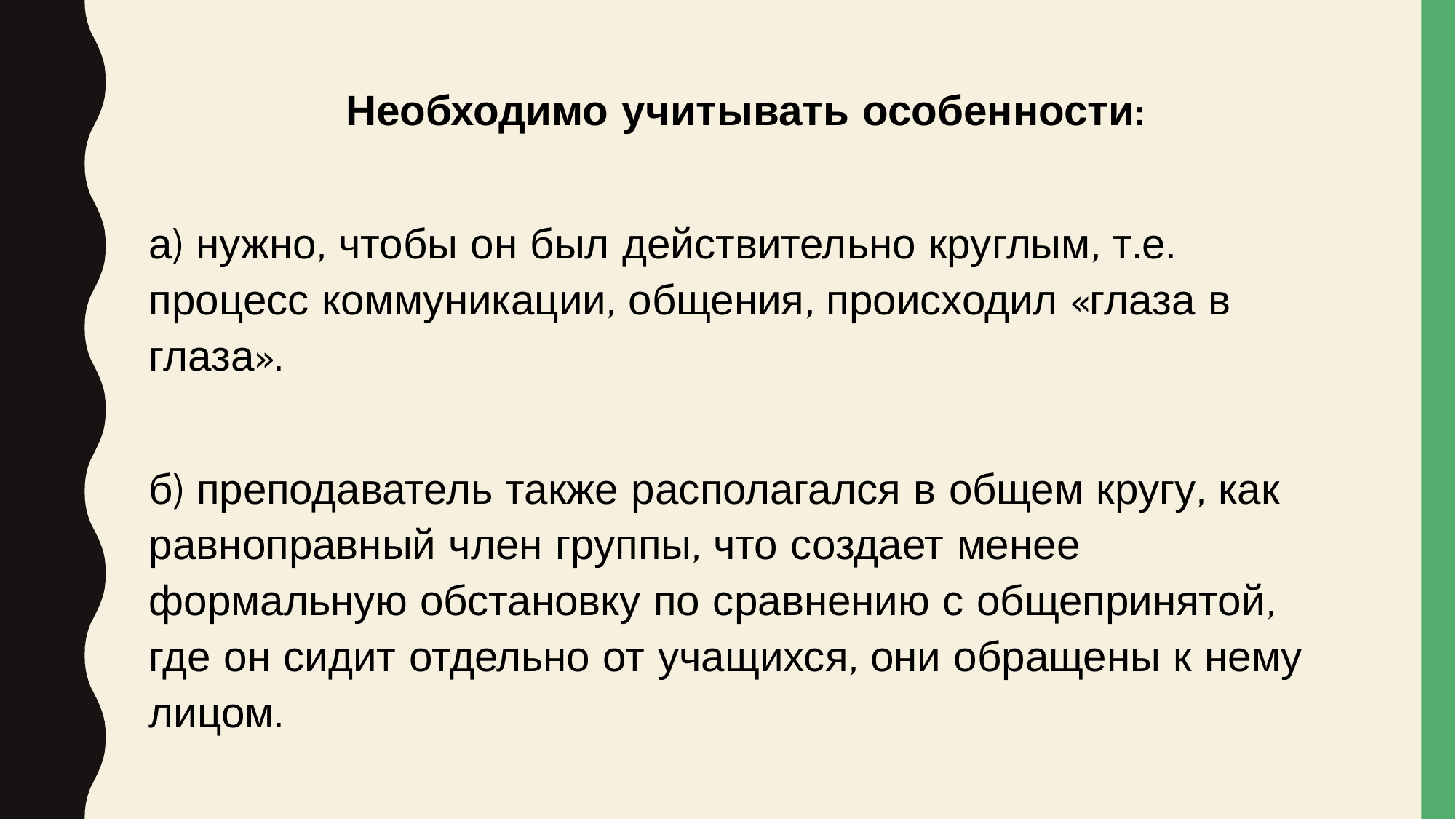

Необходимо учитывать особенности:

а) нужно, чтобы он был действительно круглым, т.е. процесс коммуникации, общения, происходил «глаза в глаза».

б) преподаватель также располагался в общем кругу, как равноправный член группы, что создает менее формальную обстановку по сравнению с общепринятой, где он сидит отдельно от учащихся, они обращены к нему лицом.